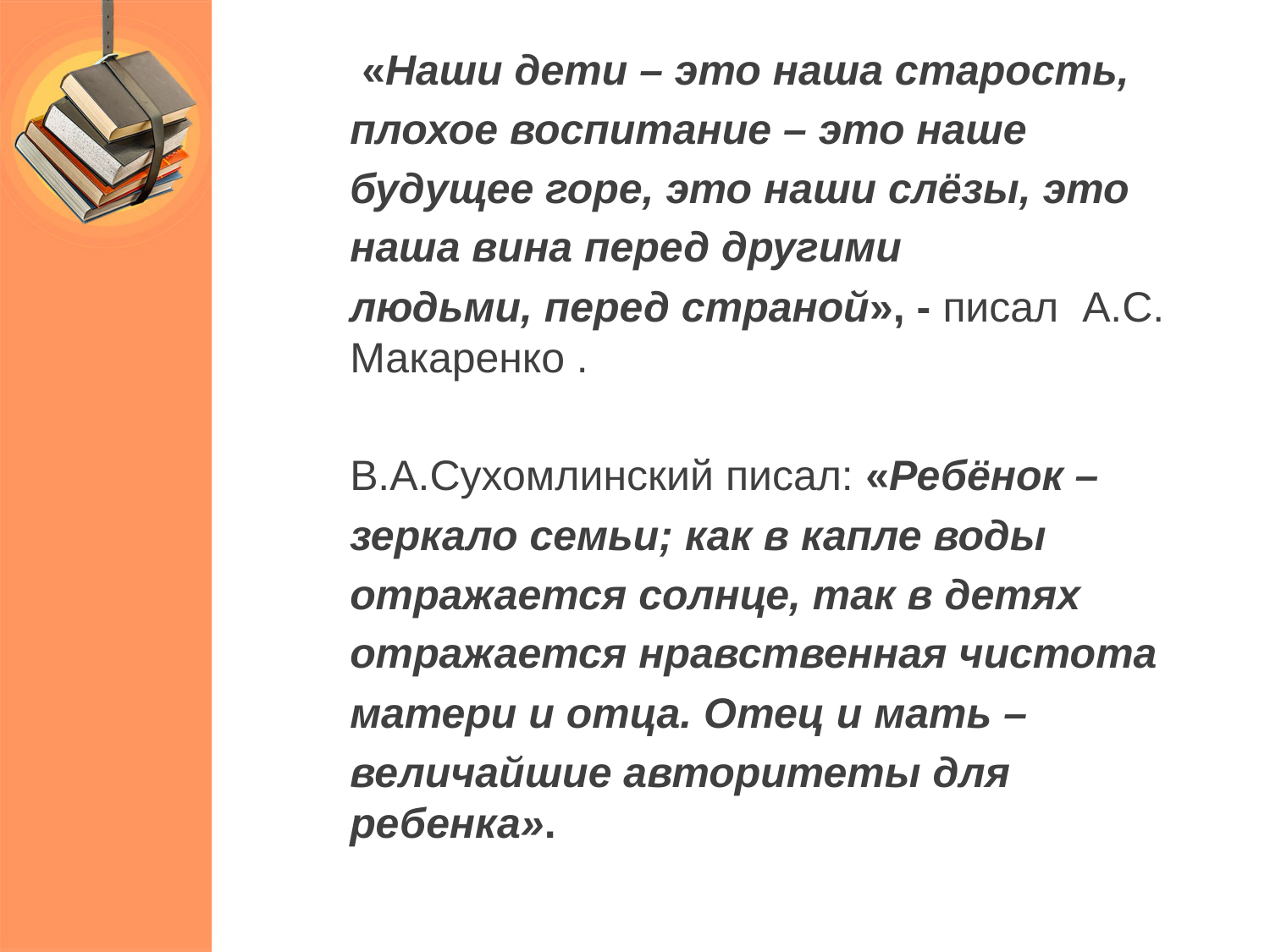

«Наши дети – это наша старость,
плохое воспитание – это наше
будущее горе, это наши слёзы, это
наша вина перед другими
людьми, перед страной», - писал  А.С. Макаренко .

В.А.Сухомлинский писал: «Ребёнок –
зеркало семьи; как в капле воды
отражается солнце, так в детях
отражается нравственная чистота
матери и отца. Отец и мать –
величайшие авторитеты для ребенка».